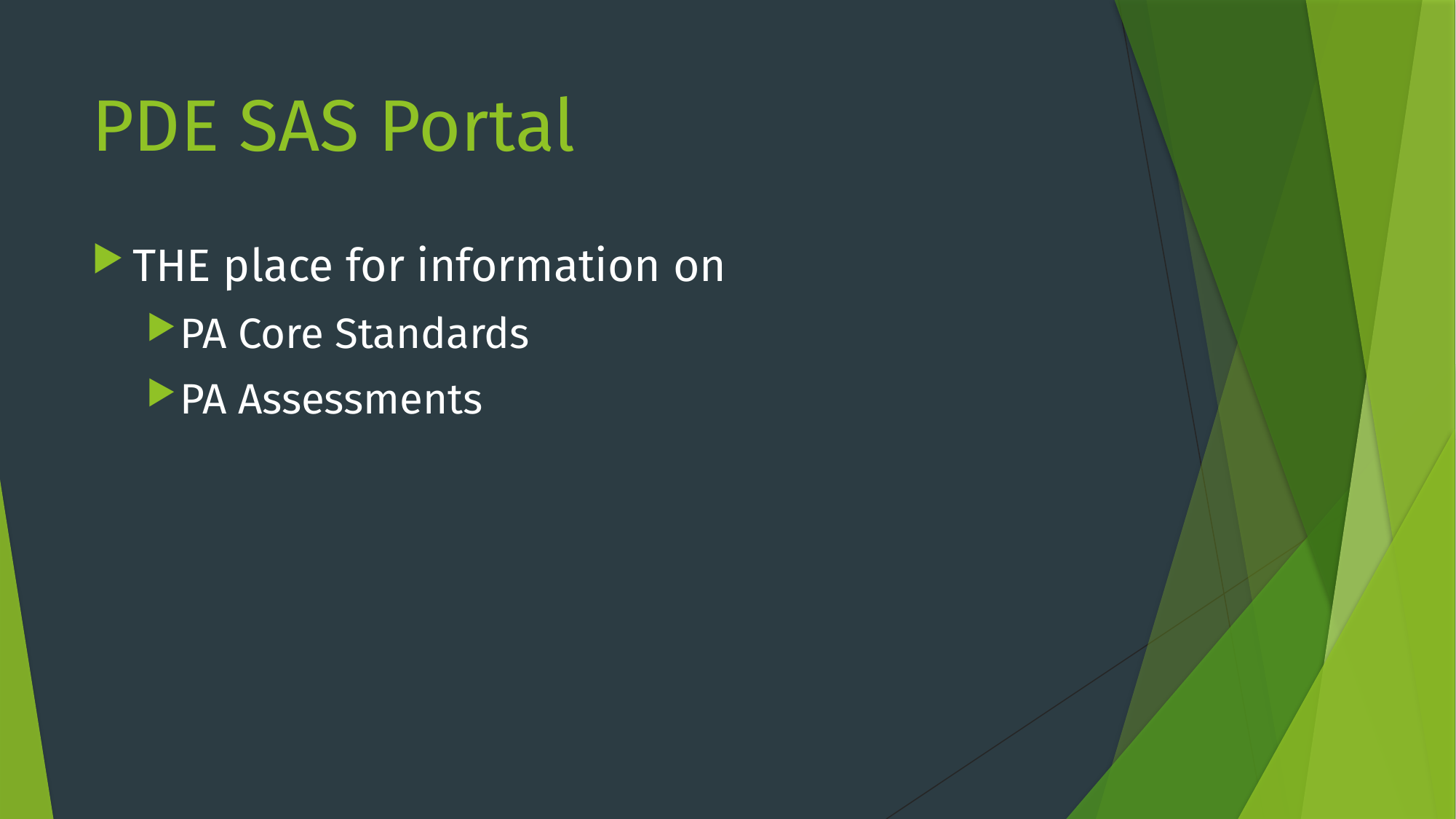

# PDE SAS Portal
THE place for information on
PA Core Standards
PA Assessments